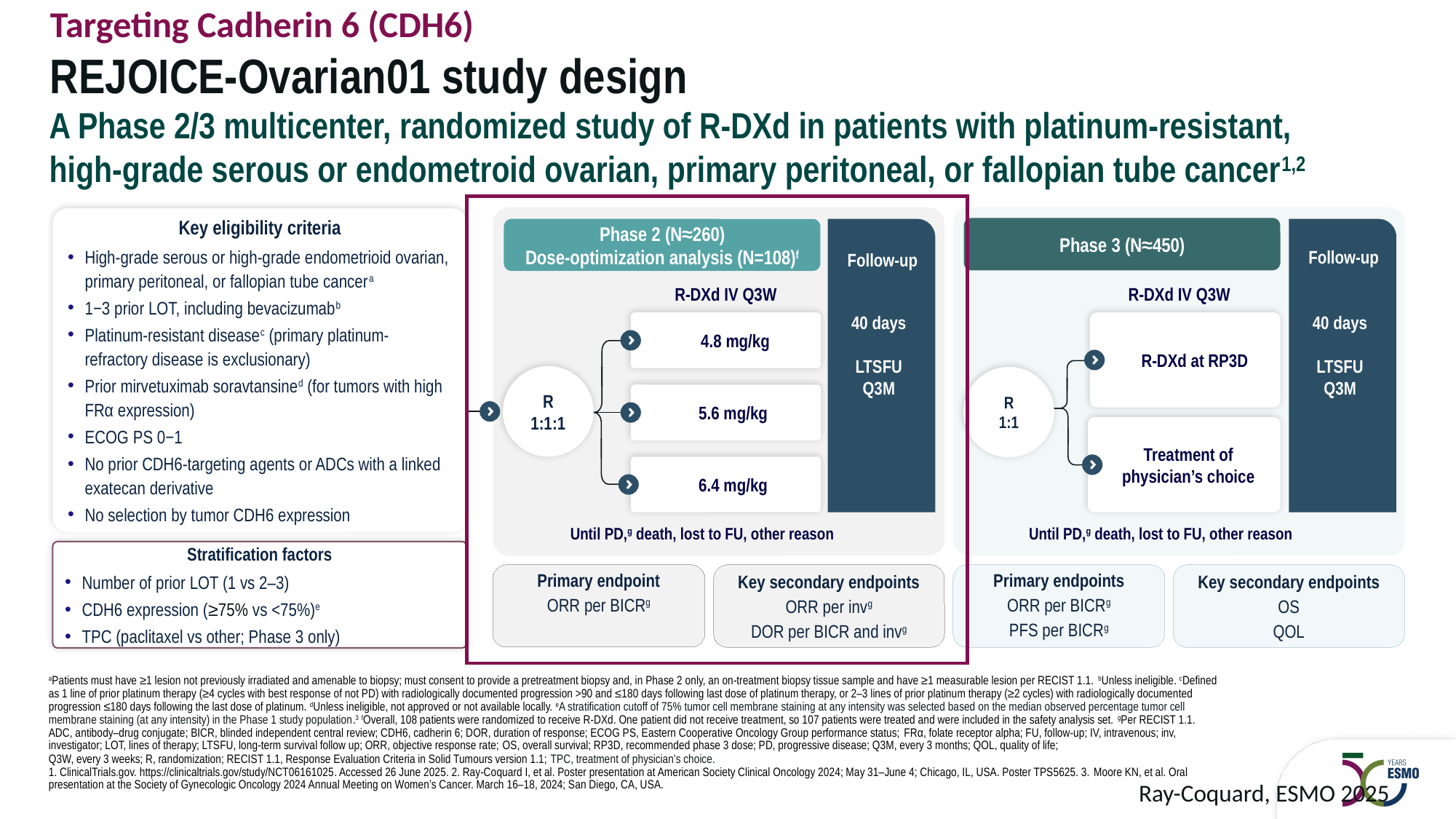

Targeting Cadherin 6 (CDH6)
# REJOICE-Ovarian01 study design
A Phase 2/3 multicenter, randomized study of R-DXd in patients with platinum-resistant,
high-grade serous or endometroid ovarian, primary peritoneal, or fallopian tube cancer1,2

Key eligibility criteria
High-grade serous or high-grade endometrioid ovarian, primary peritoneal, or fallopian tube cancera
1−3 prior LOT, including bevacizumabb
Platinum-resistant diseasec (primary platinum-refractory disease is exclusionary)
Prior mirvetuximab soravtansined (for tumors with high FRα expression)
ECOG PS 0−1
No prior CDH6-targeting agents or ADCs with a linked exatecan derivative
No selection by tumor CDH6 expression
Phase 3 (N≈450)
Phase 2 (N≈260)
Dose-optimization analysis (N=108)f
40 days

LTSFU Q3M

Follow-up

40 days

LTSFU Q3M

Follow-up

R-DXd IV Q3W
R-DXd IV Q3W
R-DXd at RP3D
4.8 mg/kg

R
1:1:1
R
1:1
5.6 mg/kg

Treatment of physician’s choice

6.4 mg/kg

Until PD,g death, lost to FU, other reason
Until PD,g death, lost to FU, other reason
Stratification factors
Number of prior LOT (1 vs 2–3)
CDH6 expression (≥75% vs <75%)e
TPC (paclitaxel vs other; Phase 3 only)
Primary endpoints
ORR per BICRg
PFS per BICRg
Key secondary endpoints
OS
QOL
Primary endpoint
ORR per BICRg
Key secondary endpoints
ORR per invg
DOR per BICR and invg
aPatients must have ≥1 lesion not previously irradiated and amenable to biopsy; must consent to provide a pretreatment biopsy and, in Phase 2 only, an on-treatment biopsy tissue sample and have ≥1 measurable lesion per RECIST 1.1. bUnless ineligible. cDefined as 1 line of prior platinum therapy (≥4 cycles with best response of not PD) with radiologically documented progression >90 and ≤180 days following last dose of platinum therapy, or 2–3 lines of prior platinum therapy (≥2 cycles) with radiologically documented progression ≤180 days following the last dose of platinum. dUnless ineligible, not approved or not available locally. eA stratification cutoff of 75% tumor cell membrane staining at any intensity was selected based on the median observed percentage tumor cell membrane staining (at any intensity) in the Phase 1 study population.3 fOverall, 108 patients were randomized to receive R-DXd. One patient did not receive treatment, so 107 patients were treated and were included in the safety analysis set. gPer RECIST 1.1.
ADC, antibody–drug conjugate; BICR, blinded independent central review; CDH6, cadherin 6; DOR, duration of response; ECOG PS, Eastern Cooperative Oncology Group performance status; FRα, folate receptor alpha; FU, follow-up; IV, intravenous; inv, investigator; LOT, lines of therapy; LTSFU, long-term survival follow up; ORR, objective response rate; OS, overall survival; RP3D, recommended phase 3 dose; PD, progressive disease; Q3M, every 3 months; QOL, quality of life;
Q3W, every 3 weeks; R, randomization; RECIST 1.1, Response Evaluation Criteria in Solid Tumours version 1.1; TPC, treatment of physician’s choice.
1. ClinicalTrials.gov. https://clinicaltrials.gov/study/NCT06161025. Accessed 26 June 2025. 2. Ray-Coquard I, et al. Poster presentation at American Society Clinical Oncology 2024; May 31–June 4; Chicago, IL, USA. Poster TPS5625. 3. Moore KN, et al. Oral presentation at the Society of Gynecologic Oncology 2024 Annual Meeting on Women’s Cancer. March 16–18, 2024; San Diego, CA, USA.
Ray-Coquard, ESMO 2025